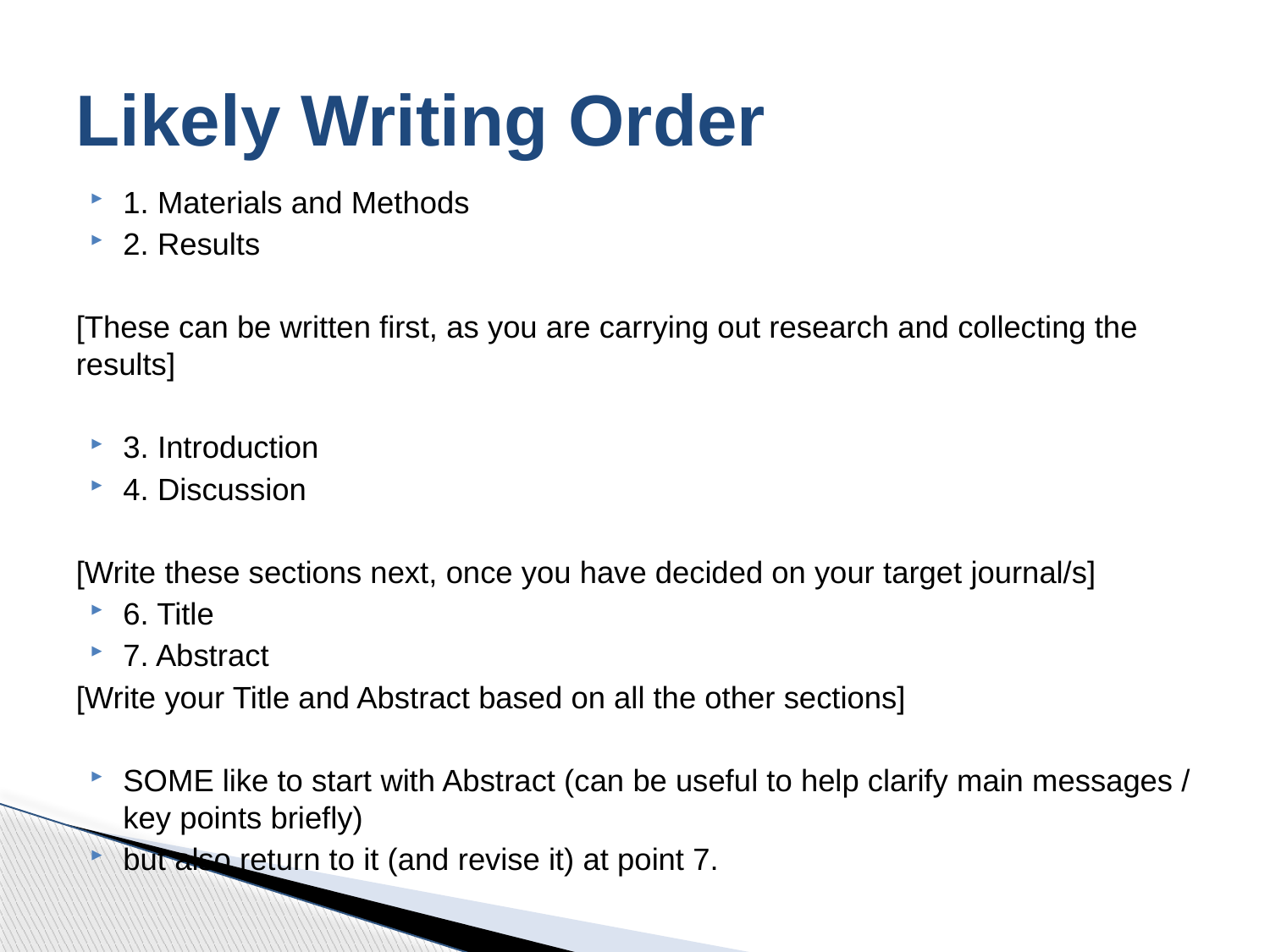

# Likely Writing Order
1. Materials and Methods
2. Results

[These can be written first, as you are carrying out research and collecting the results]

3. Introduction
4. Discussion

[Write these sections next, once you have decided on your target journal/s]
6. Title
7. Abstract
[Write your Title and Abstract based on all the other sections]

SOME like to start with Abstract (can be useful to help clarify main messages / key points briefly)
but also return to it (and revise it) at point 7.